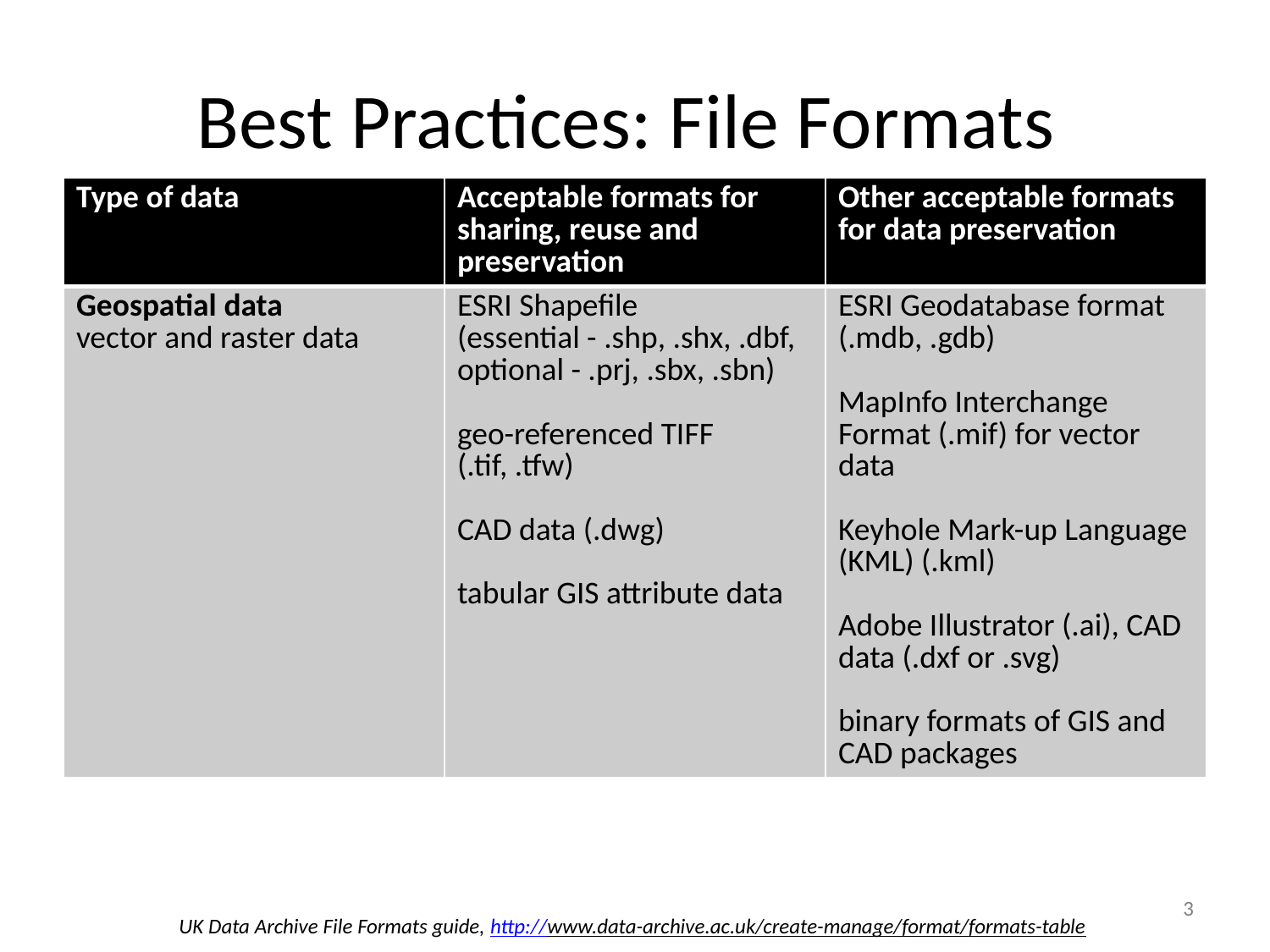

# Best Practices: File Formats
| Type of data | Acceptable formats for sharing, reuse and preservation | Other acceptable formats for data preservation |
| --- | --- | --- |
| Geospatial data vector and raster data | ESRI Shapefile (essential - .shp, .shx, .dbf, optional - .prj, .sbx, .sbn) geo-referenced TIFF (.tif, .tfw) CAD data (.dwg) tabular GIS attribute data | ESRI Geodatabase format (.mdb, .gdb) MapInfo Interchange Format (.mif) for vector data Keyhole Mark-up Language (KML) (.kml) Adobe Illustrator (.ai), CAD data (.dxf or .svg) binary formats of GIS and CAD packages |
3
UK Data Archive File Formats guide, http://www.data-archive.ac.uk/create-manage/format/formats-table